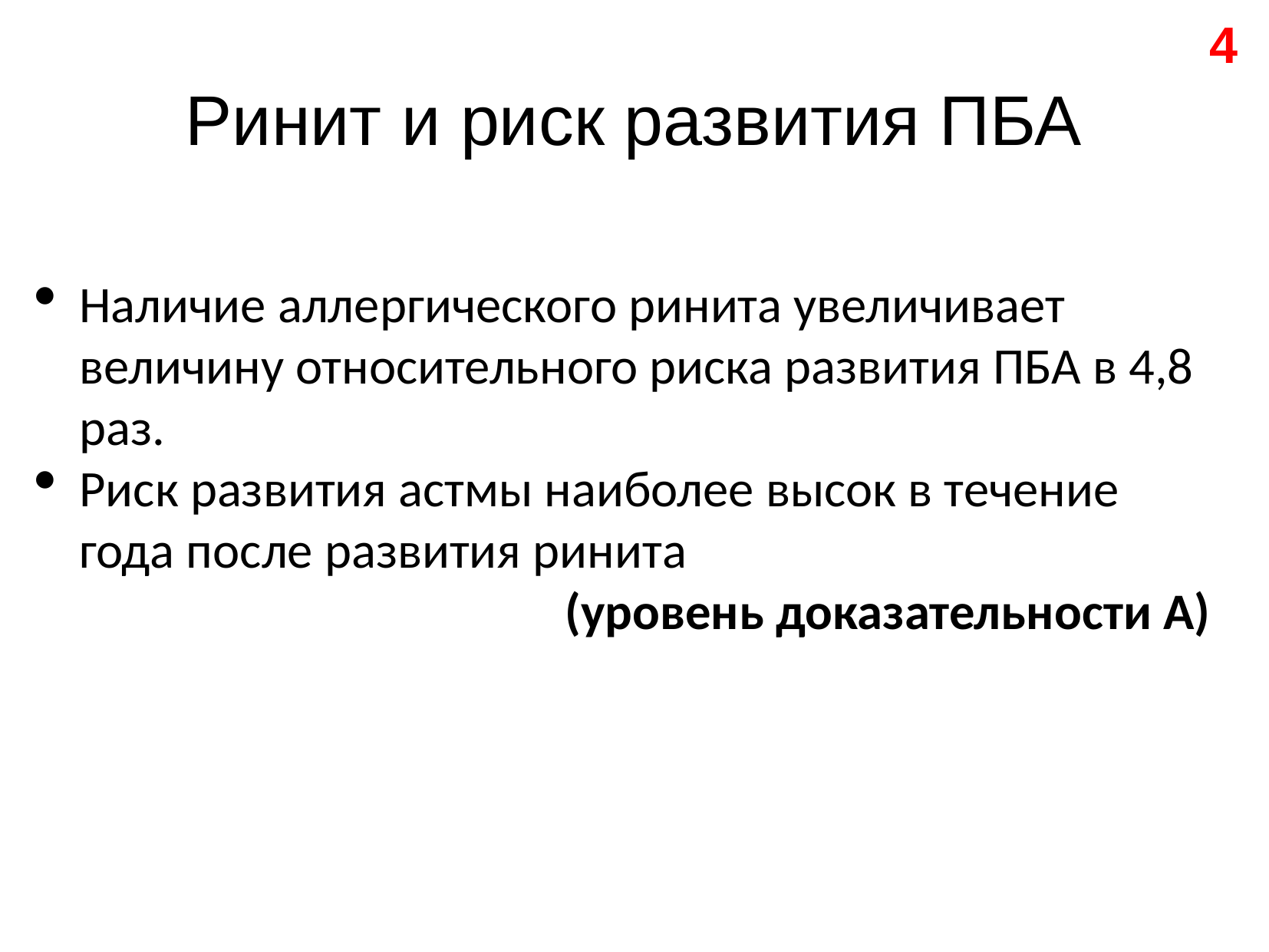

4
Ринит и риск развития ПБА
Наличие аллергического ринита увеличивает величину относительного риска развития ПБА в 4,8 раз.
Риск развития астмы наиболее высок в течение года после развития ринита
(уровень доказательности А)